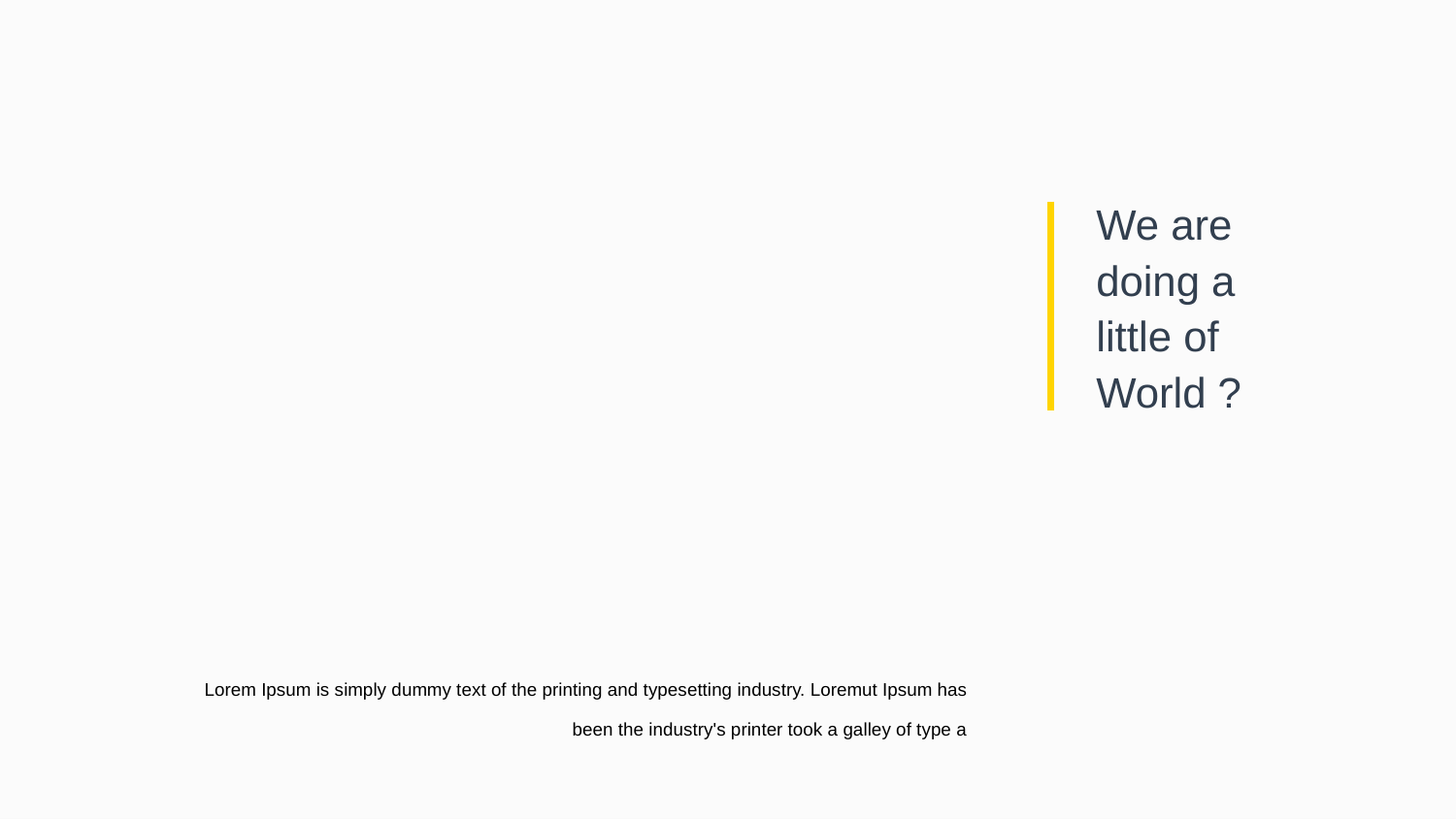

We are
doing a
little of
World ?

Lorem Ipsum is simply dummy text of the printing and typesetting industry. Loremut Ipsum has been the industry's printer took a galley of type a